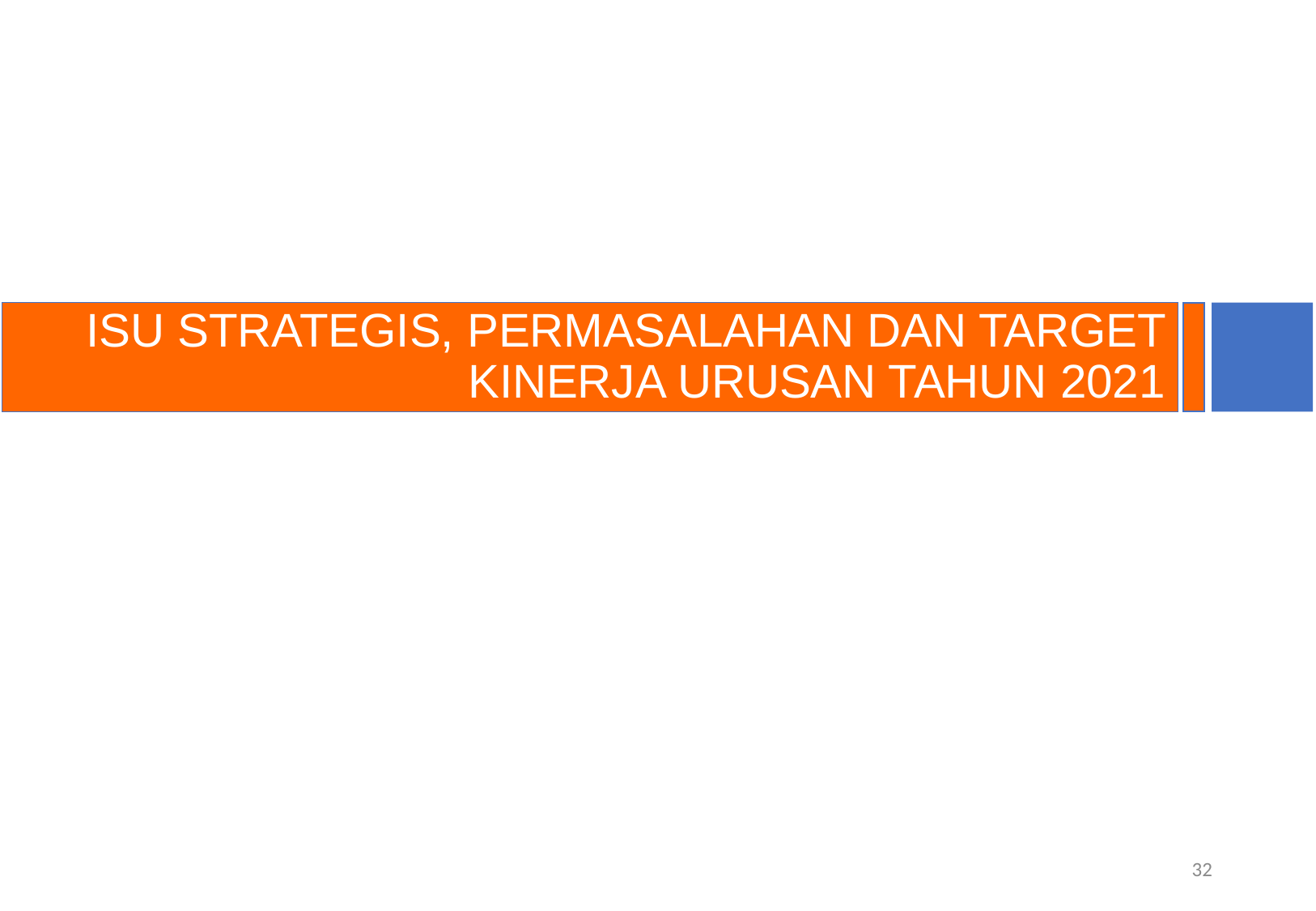

ISU STRATEGIS, PERMASALAHAN DAN TARGET KINERJA URUSAN TAHUN 2021

32